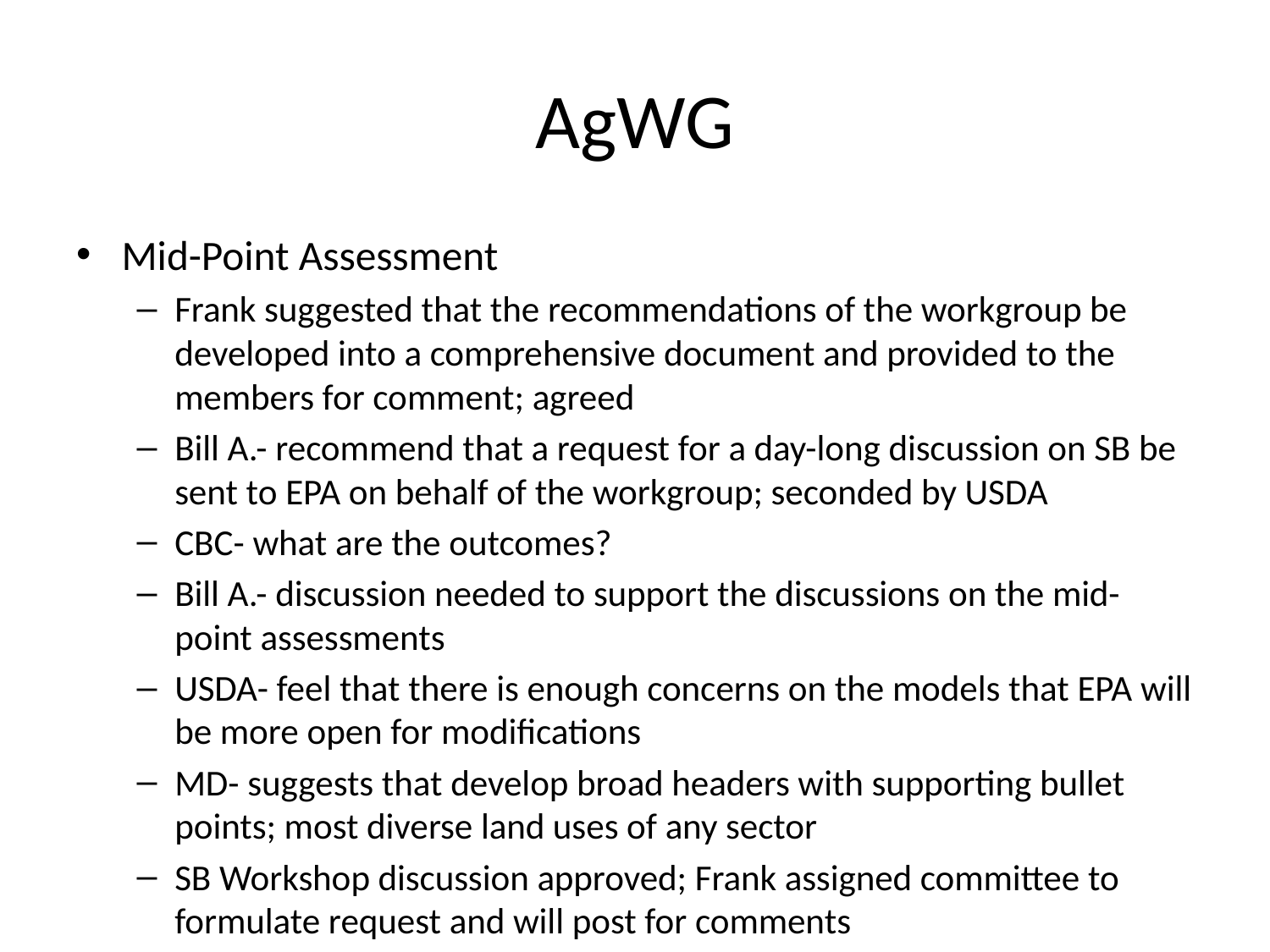

# AgWG
Mid-Point Assessment
Frank suggested that the recommendations of the workgroup be developed into a comprehensive document and provided to the members for comment; agreed
Bill A.- recommend that a request for a day-long discussion on SB be sent to EPA on behalf of the workgroup; seconded by USDA
CBC- what are the outcomes?
Bill A.- discussion needed to support the discussions on the mid-point assessments
USDA- feel that there is enough concerns on the models that EPA will be more open for modifications
MD- suggests that develop broad headers with supporting bullet points; most diverse land uses of any sector
SB Workshop discussion approved; Frank assigned committee to formulate request and will post for comments